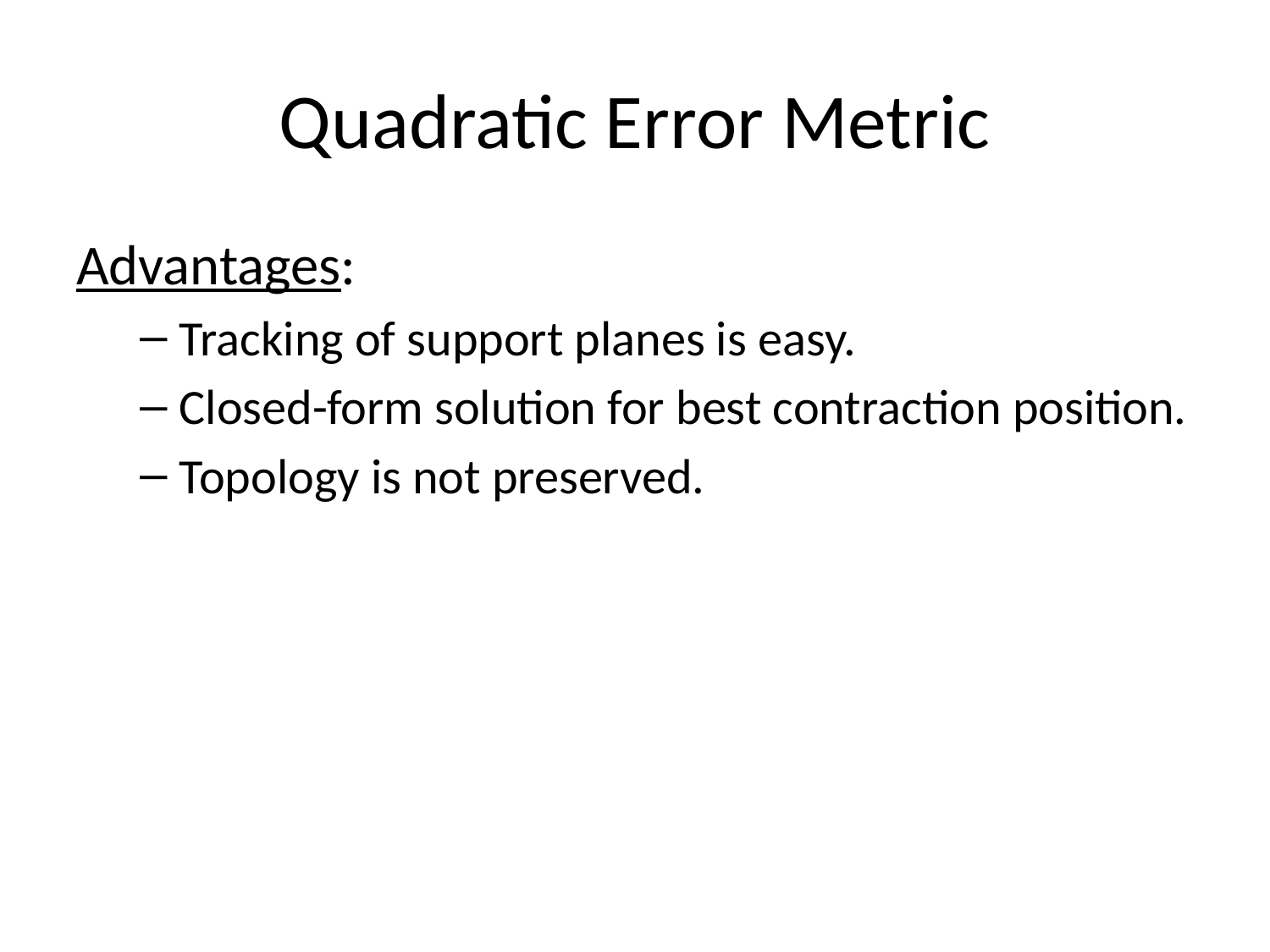

# Quadratic Error Metric
Advantages:
Tracking of support planes is easy.
Closed-form solution for best contraction position.
Topology is not preserved.